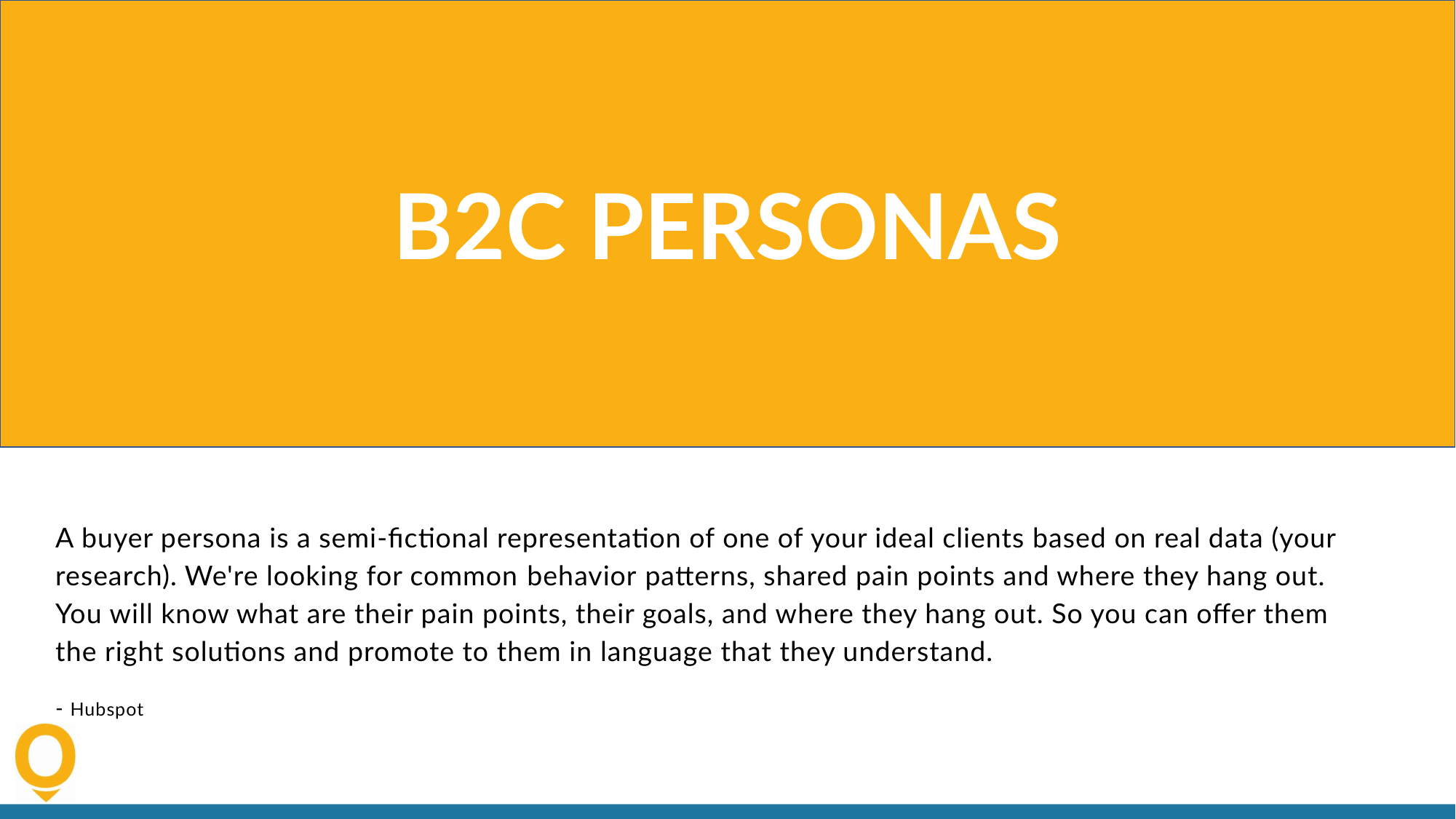

B2C PERSONAS
Business to Business Personas
A buyer persona is a semi-fictional representation of one of your ideal clients based on real data (your research). We're looking for common behavior patterns, shared pain points and where they hang out.  You will know what are their pain points, their goals, and where they hang out. So you can offer them the right solutions and promote to them in language that they understand.
- Hubspot